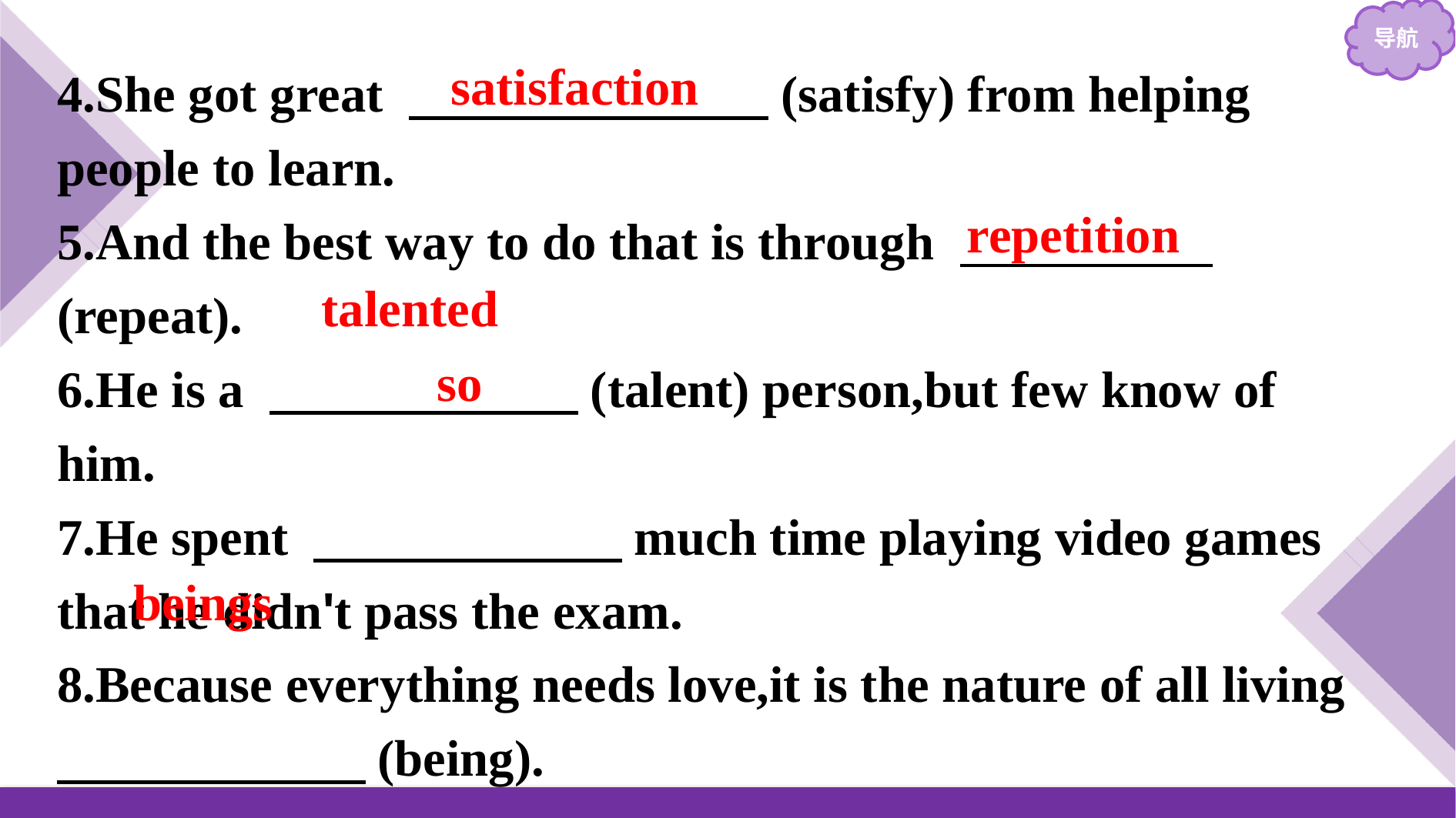

4.She got great 　　　　　　　(satisfy) from helping people to learn.
5.And the best way to do that is through 　　    　　(repeat).
6.He is a 　　　　　　(talent) person,but few know of him.
7.He spent 　　　　　　much time playing video games that he didn't pass the exam.
8.Because everything needs love,it is the nature of all living
　　　　　　(being).
satisfaction
repetition
talented
so
beings